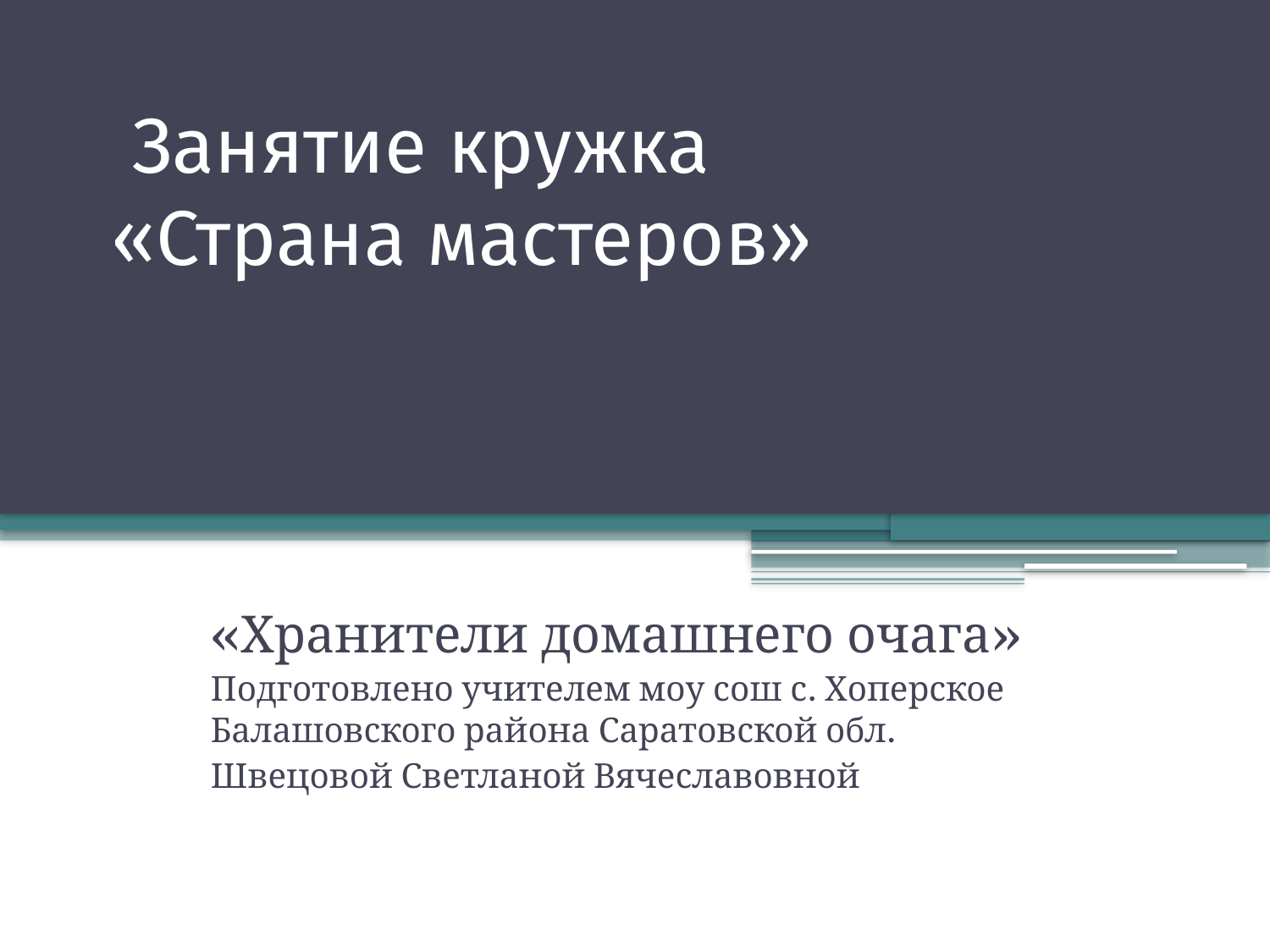

# Занятие кружка «Страна мастеров»
«Хранители домашнего очага»
Подготовлено учителем моу сош с. Хоперское Балашовского района Саратовской обл.
Швецовой Светланой Вячеславовной